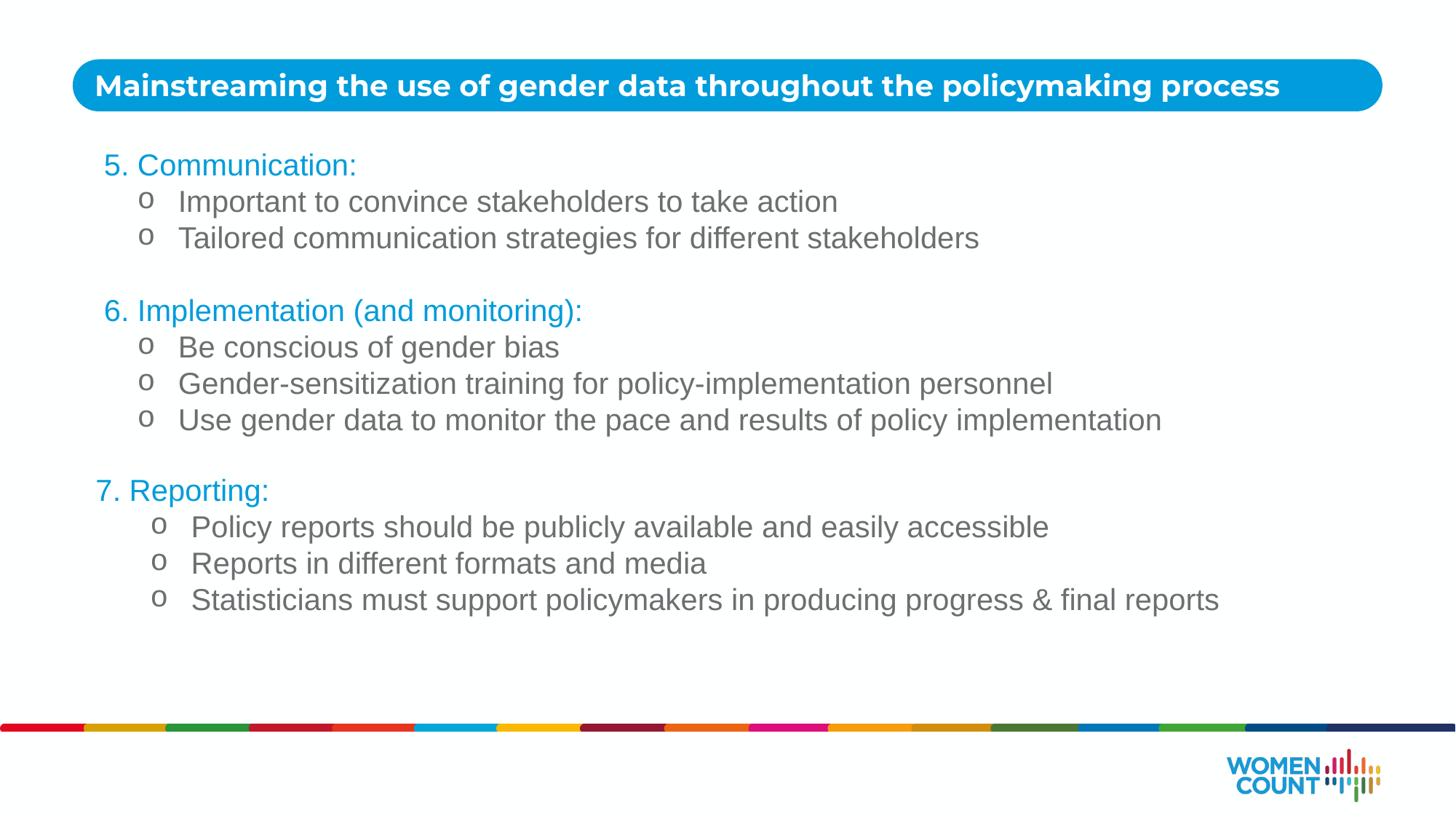

Mainstreaming the use of gender data throughout the policymaking process

5. Communication:
Important to convince stakeholders to take action
Tailored communication strategies for different stakeholders

6. Implementation (and monitoring):
Be conscious of gender bias
Gender-sensitization training for policy-implementation personnel
Use gender data to monitor the pace and results of policy implementation
7. Reporting:
Policy reports should be publicly available and easily accessible
Reports in different formats and media
Statisticians must support policymakers in producing progress & final reports